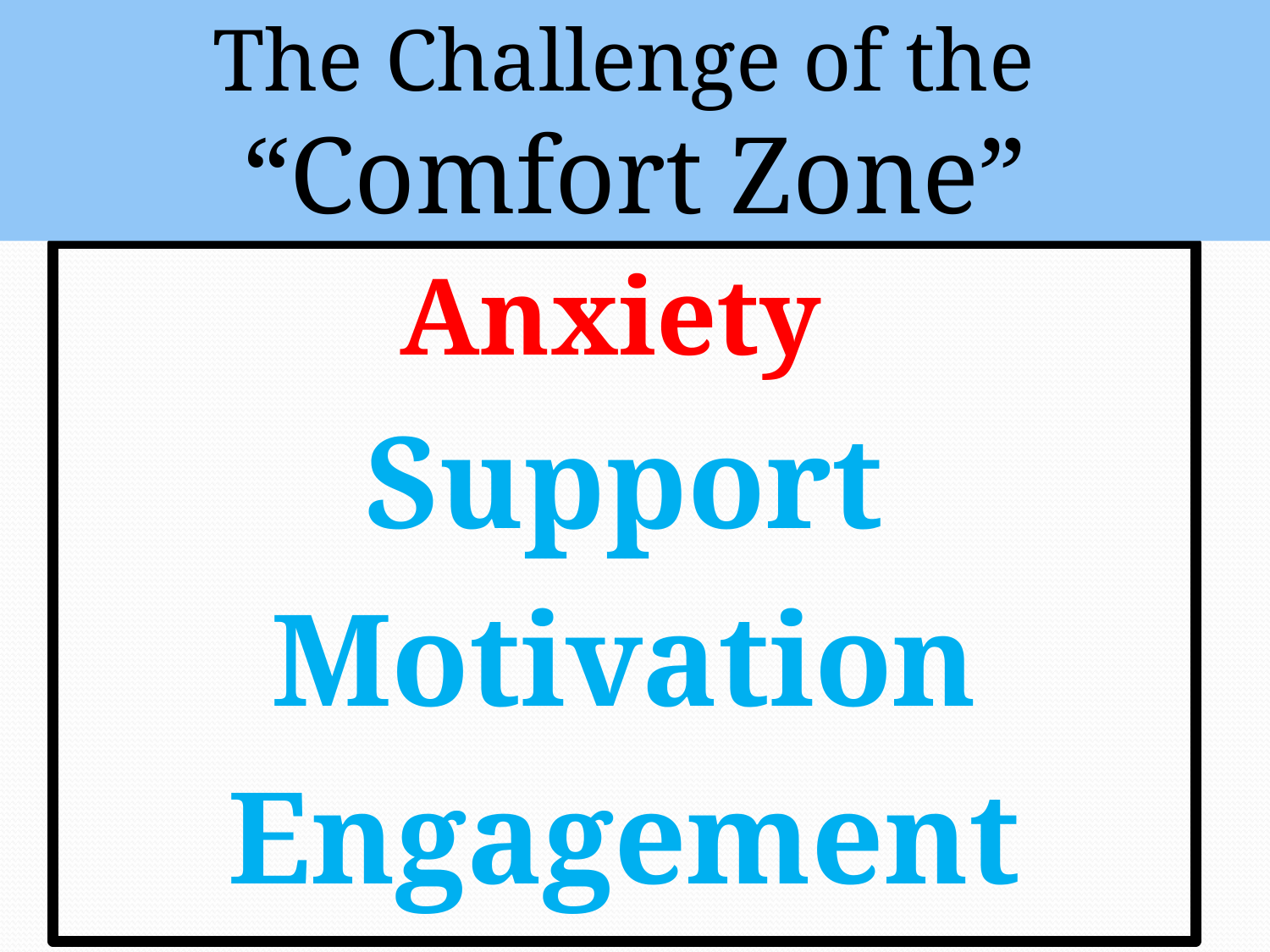

The Challenge of the
“Comfort Zone”
Anxiety
Support
Motivation
Engagement